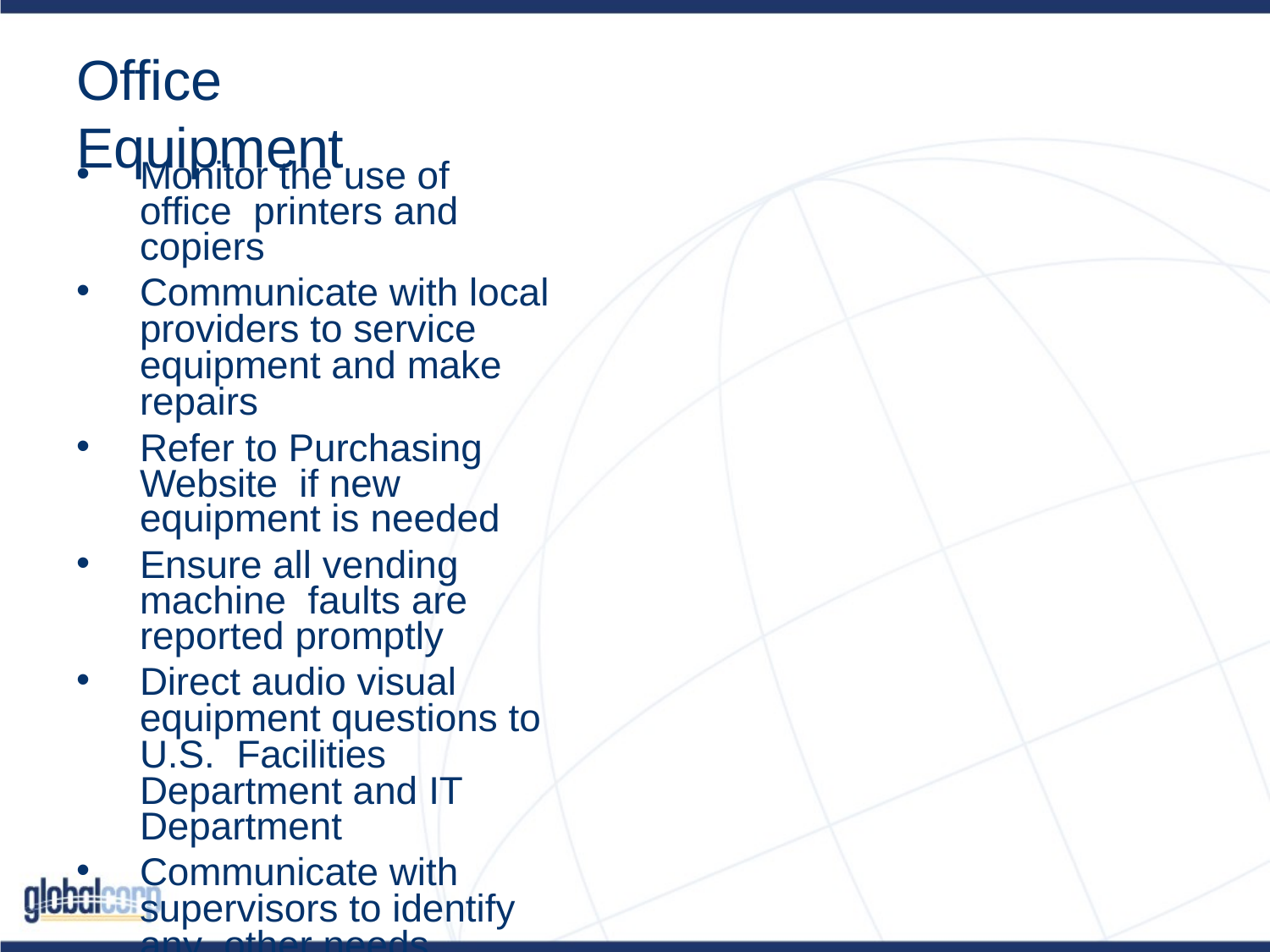

# Office Equipment
Monitor the use of office  printers and copiers
Communicate with local  providers to service  equipment and make repairs
Refer to Purchasing Website  if new equipment is needed
Ensure all vending machine  faults are reported promptly
Direct audio visual  equipment questions to U.S.  Facilities Department and IT  Department
Communicate with  supervisors to identify any  other needs